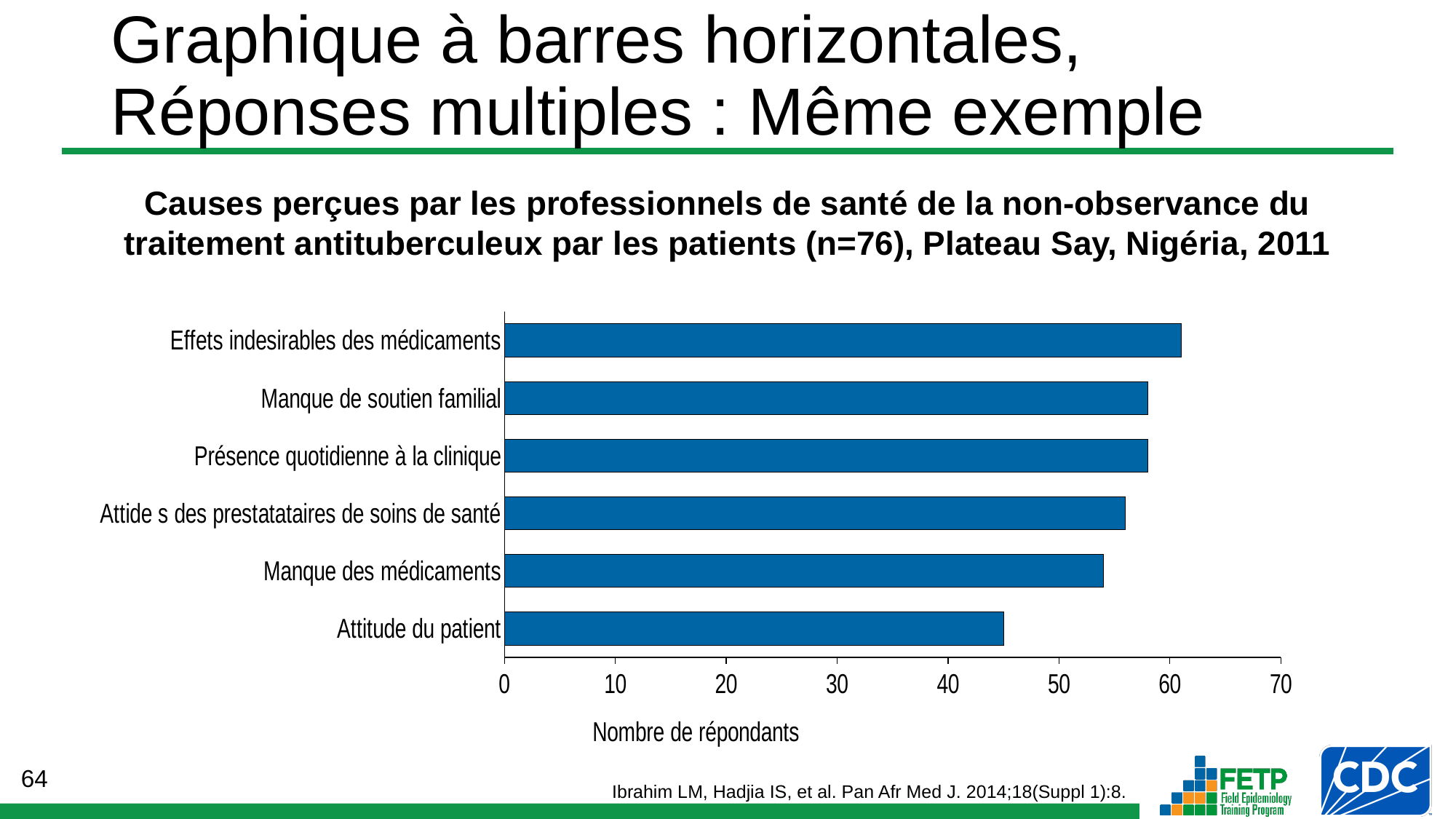

# Graphique à barres horizontales, Réponses multiples : Même exemple
Causes perçues par les professionnels de santé de la non-observance du traitement antituberculeux par les patients (n=76), Plateau Say, Nigéria, 2011

### Chart

| Category | Series 1 |
|---|---|
| Attitude du patient | 45.0 |
| Manque des médicaments | 54.0 |
| Attide s des prestatataires de soins de santé | 56.0 |
| Présence quotidienne à la clinique | 58.0 |
| Manque de soutien familial | 58.0 |
| Effets indesirables des médicaments | 61.0 |
Ibrahim LM, Hadjia IS, et al. Pan Afr Med J. 2014;18(Suppl 1):8.